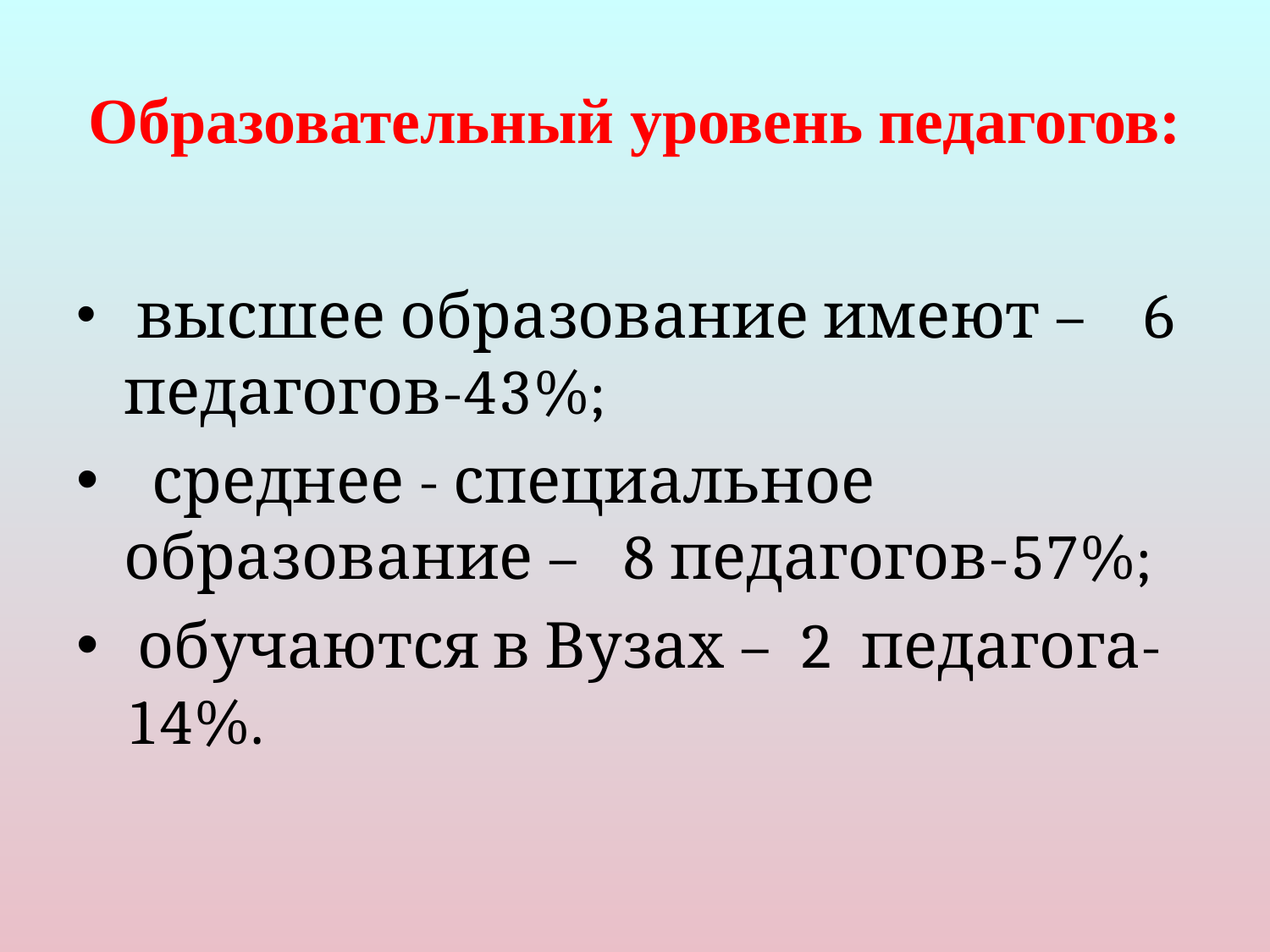

# Образовательный уровень педагогов:

 высшее образование имеют –    6 педагогов-43%;
  среднее - специальное образование –   8 педагогов-57%;
 обучаются в Вузах –  2  педагога-14%.